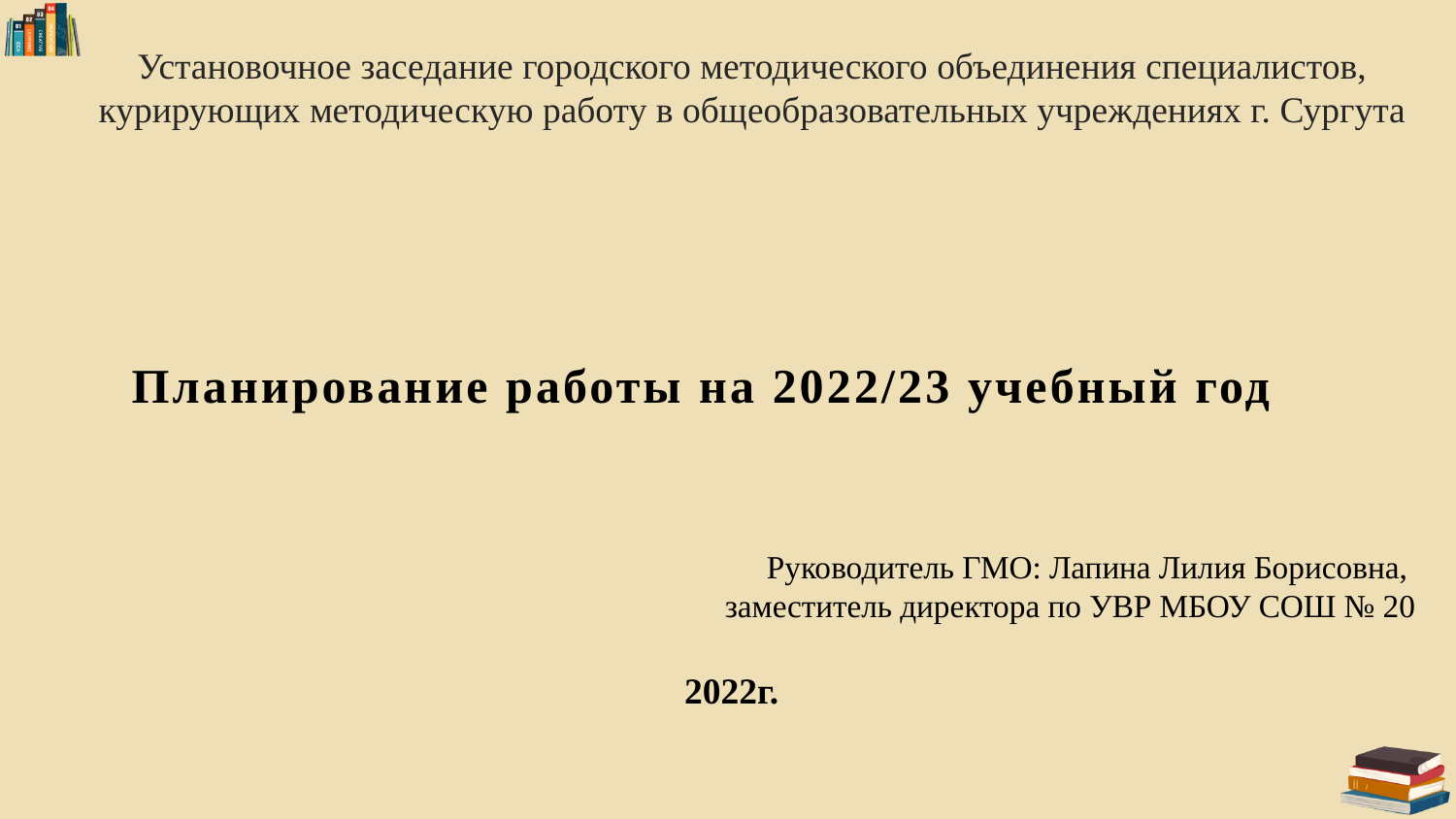

Установочное заседание городского методического объединения специалистов, курирующих методическую работу в общеобразовательных учреждениях г. Сургута
Планирование работы на 2022/23 учебный год
Руководитель ГМО: Лапина Лилия Борисовна,
заместитель директора по УВР МБОУ СОШ № 20

2022г.